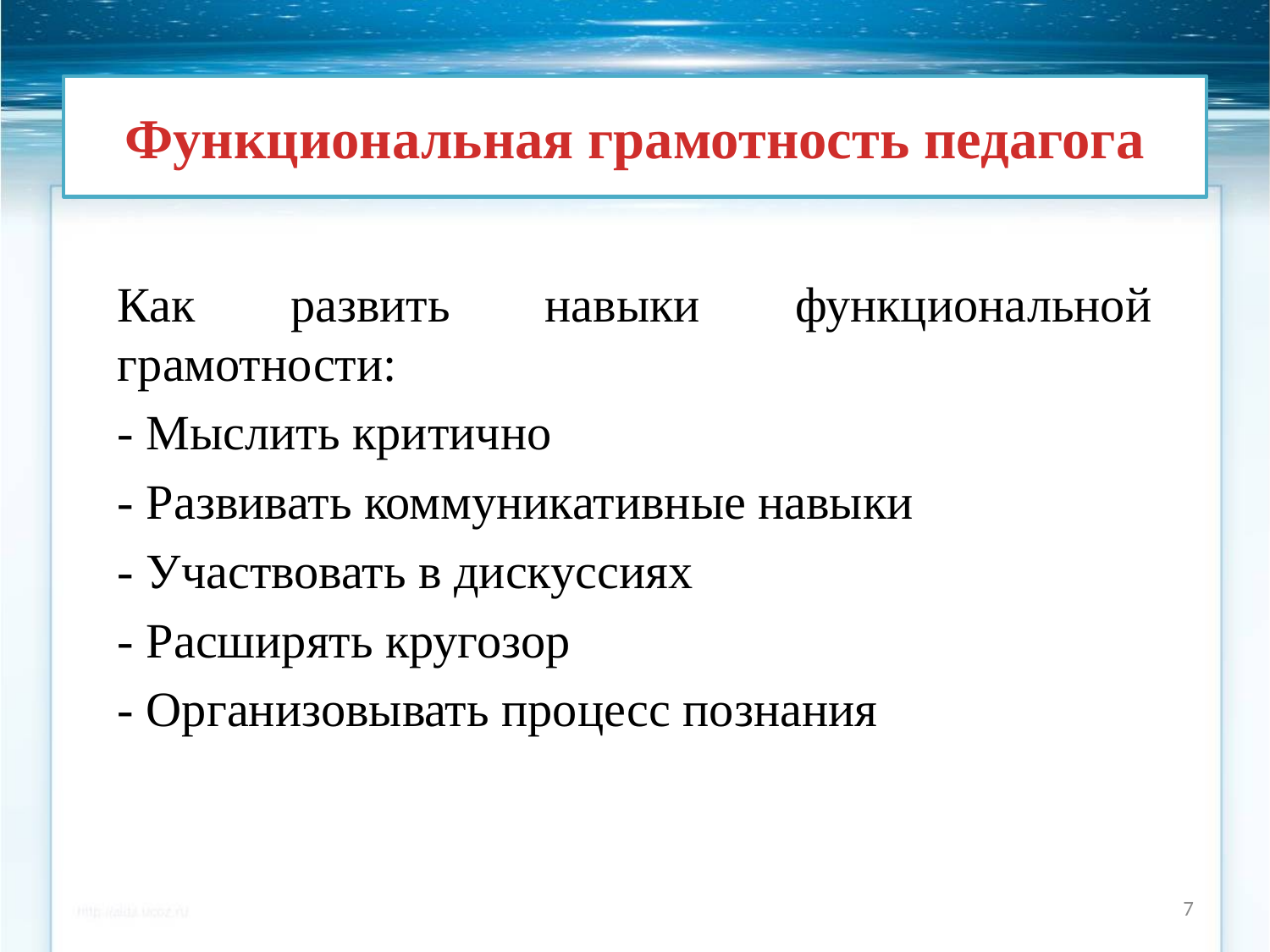

# Функциональная грамотность педагога
Как развить навыки функциональной грамотности:
- Мыслить критично
- Развивать коммуникативные навыки
- Участвовать в дискуссиях
- Расширять кругозор
- Организовывать процесс познания
7